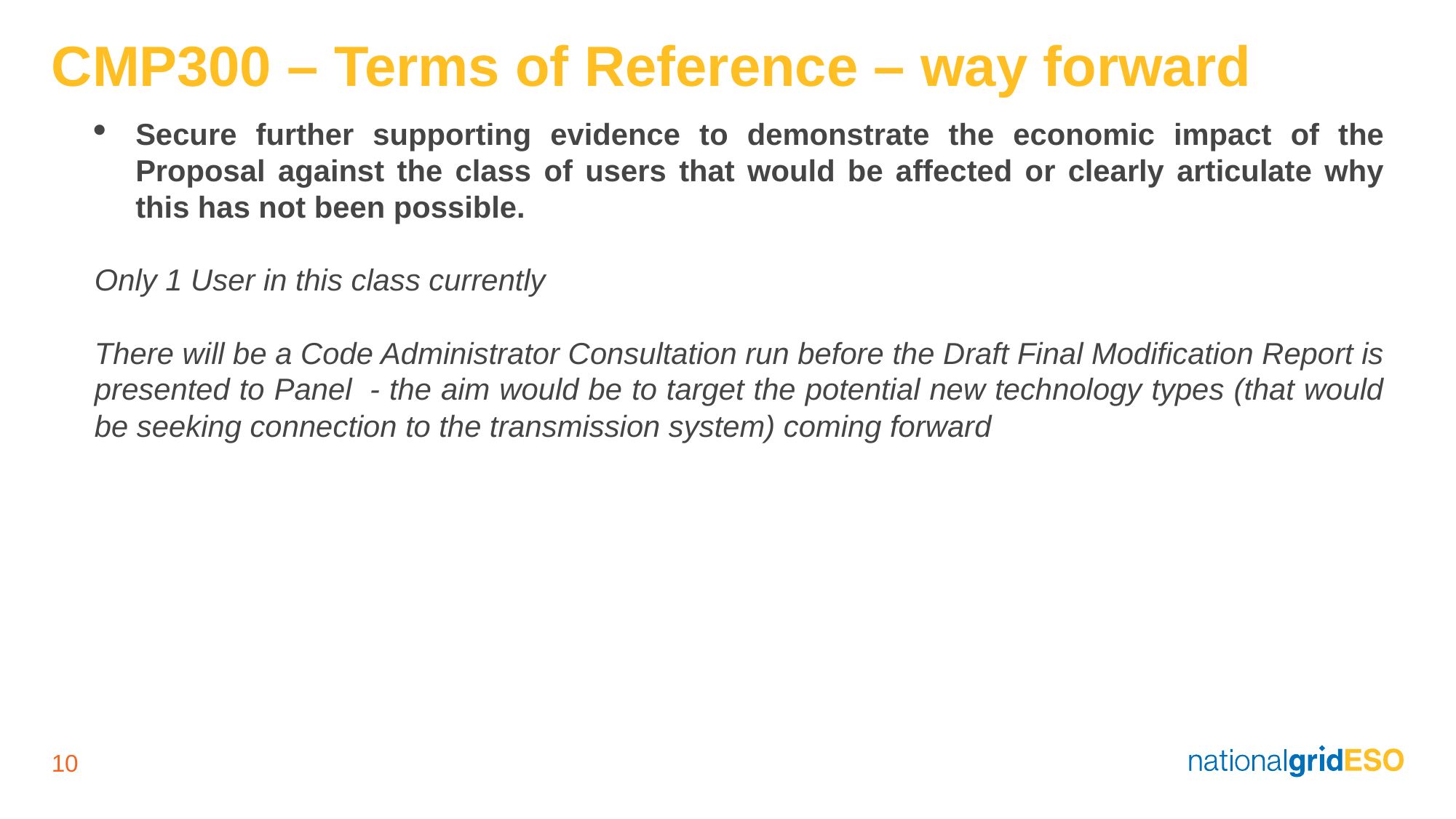

# CMP300 – Terms of Reference – way forward
Secure further supporting evidence to demonstrate the economic impact of the Proposal against the class of users that would be affected or clearly articulate why this has not been possible.

Only 1 User in this class currently

There will be a Code Administrator Consultation run before the Draft Final Modification Report is presented to Panel  - the aim would be to target the potential new technology types (that would be seeking connection to the transmission system) coming forward